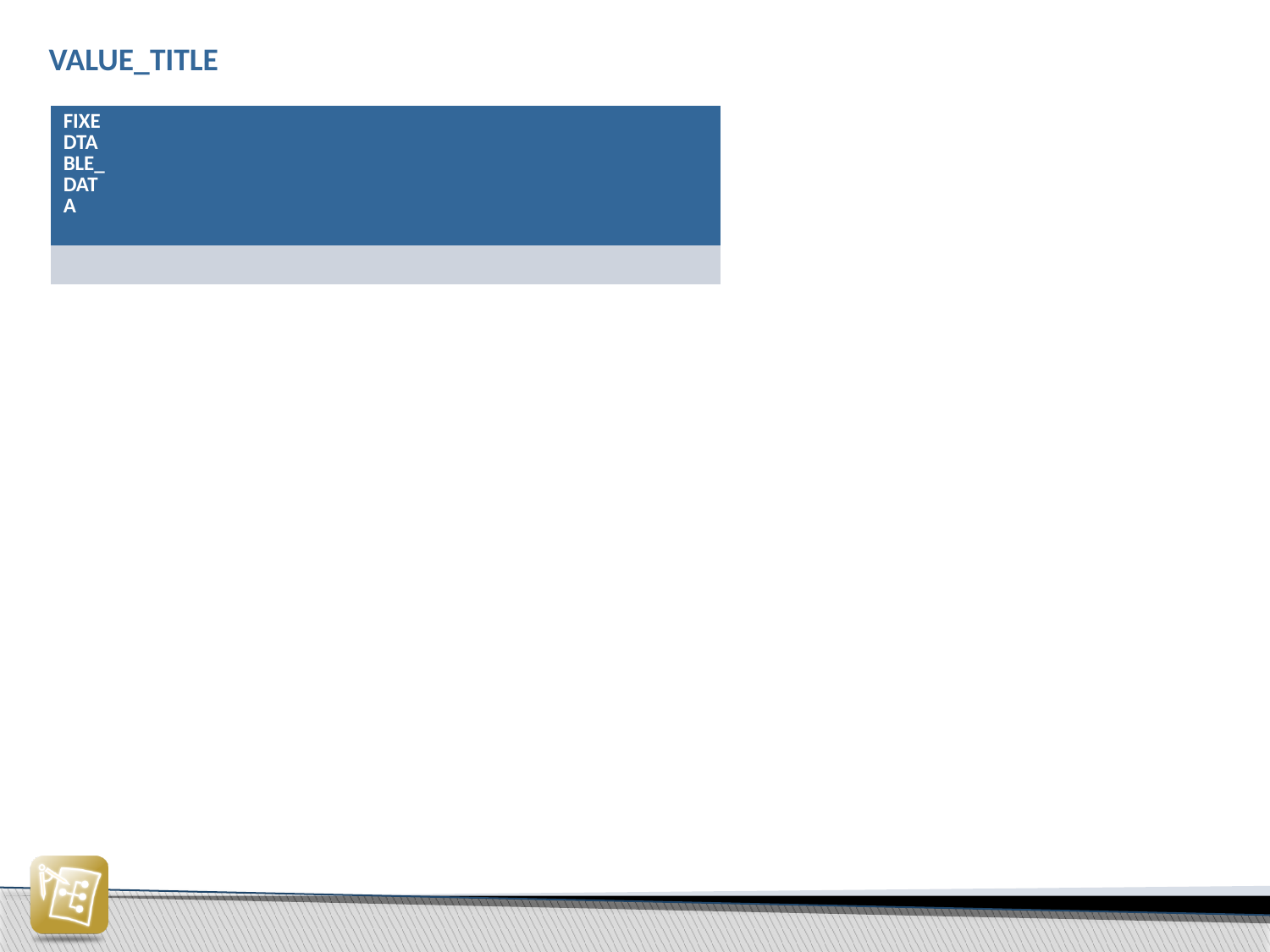

VALUE_TITLE
| FIXEDTABLE\_DATA |  |
| --- | --- |
|  |  |